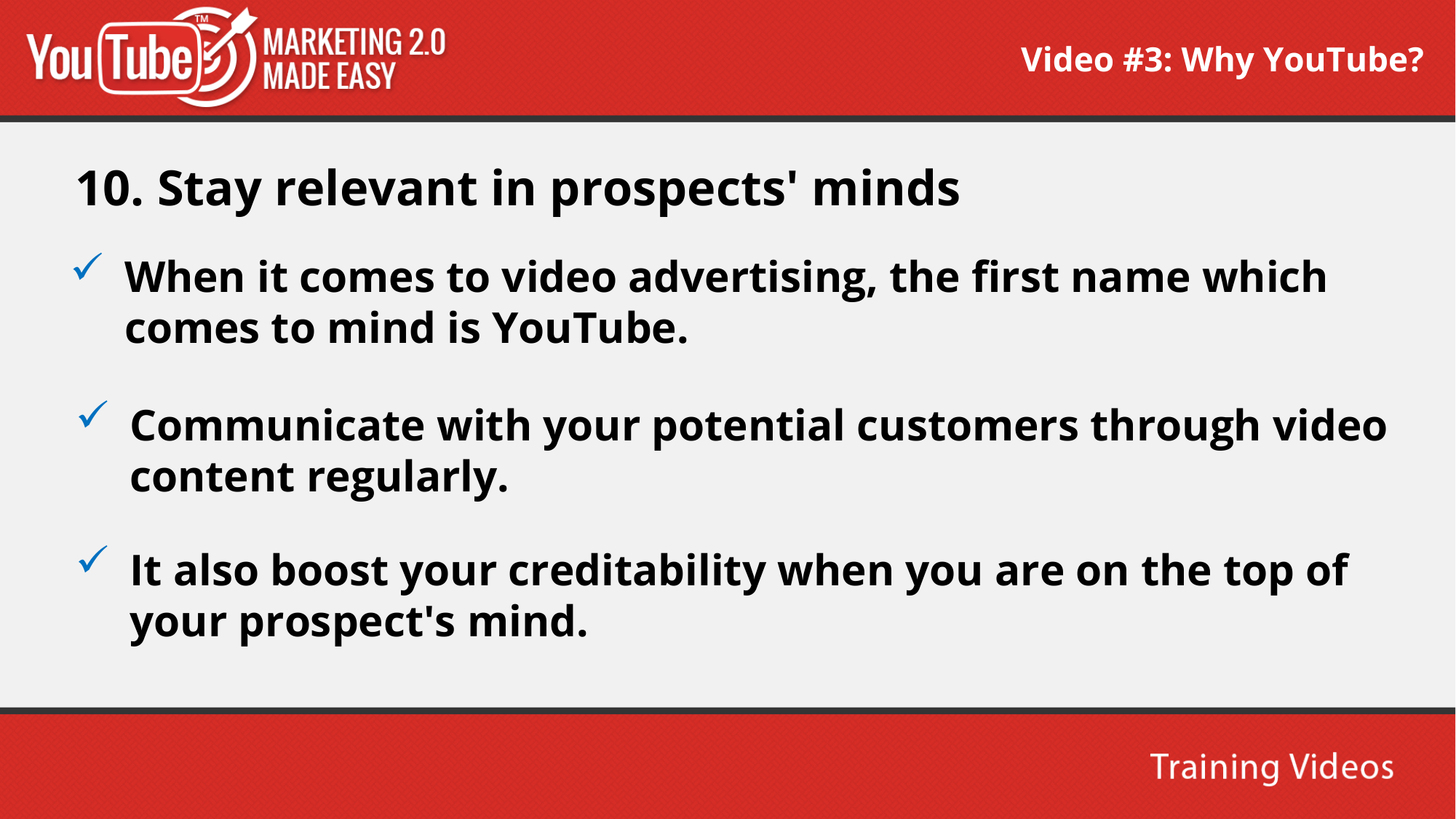

Video #3: Why YouTube?
10. Stay relevant in prospects' minds
When it comes to video advertising, the first name which comes to mind is YouTube.
Communicate with your potential customers through video content regularly.
It also boost your creditability when you are on the top of your prospect's mind.